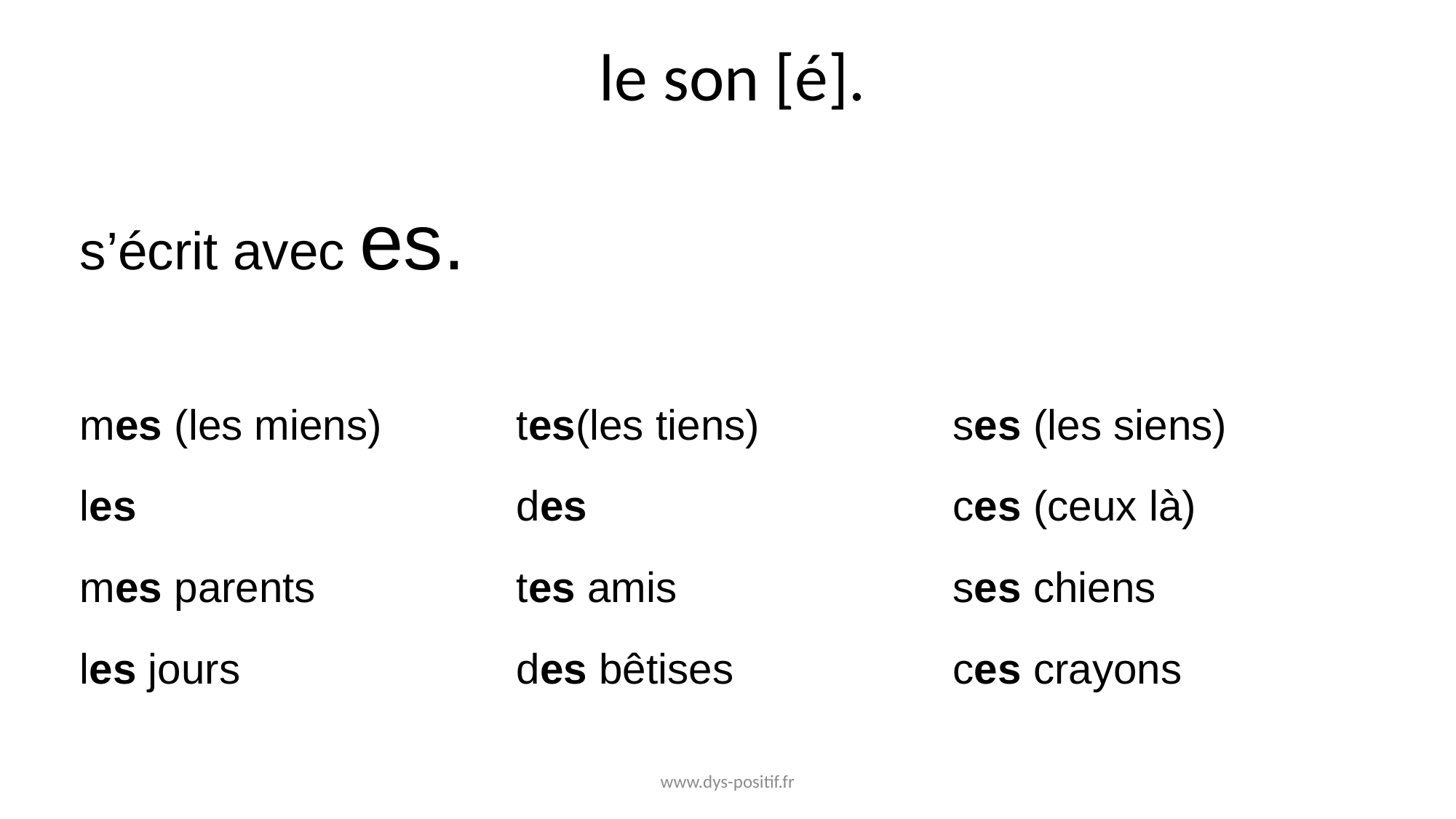

# le son [é].
s’écrit avec es.

mes (les miens)		tes(les tiens)		ses (les siens)
les				des				ces (ceux là)
mes parents		tes amis			ses chiens
les jours			des bêtises			ces crayons
www.dys-positif.fr